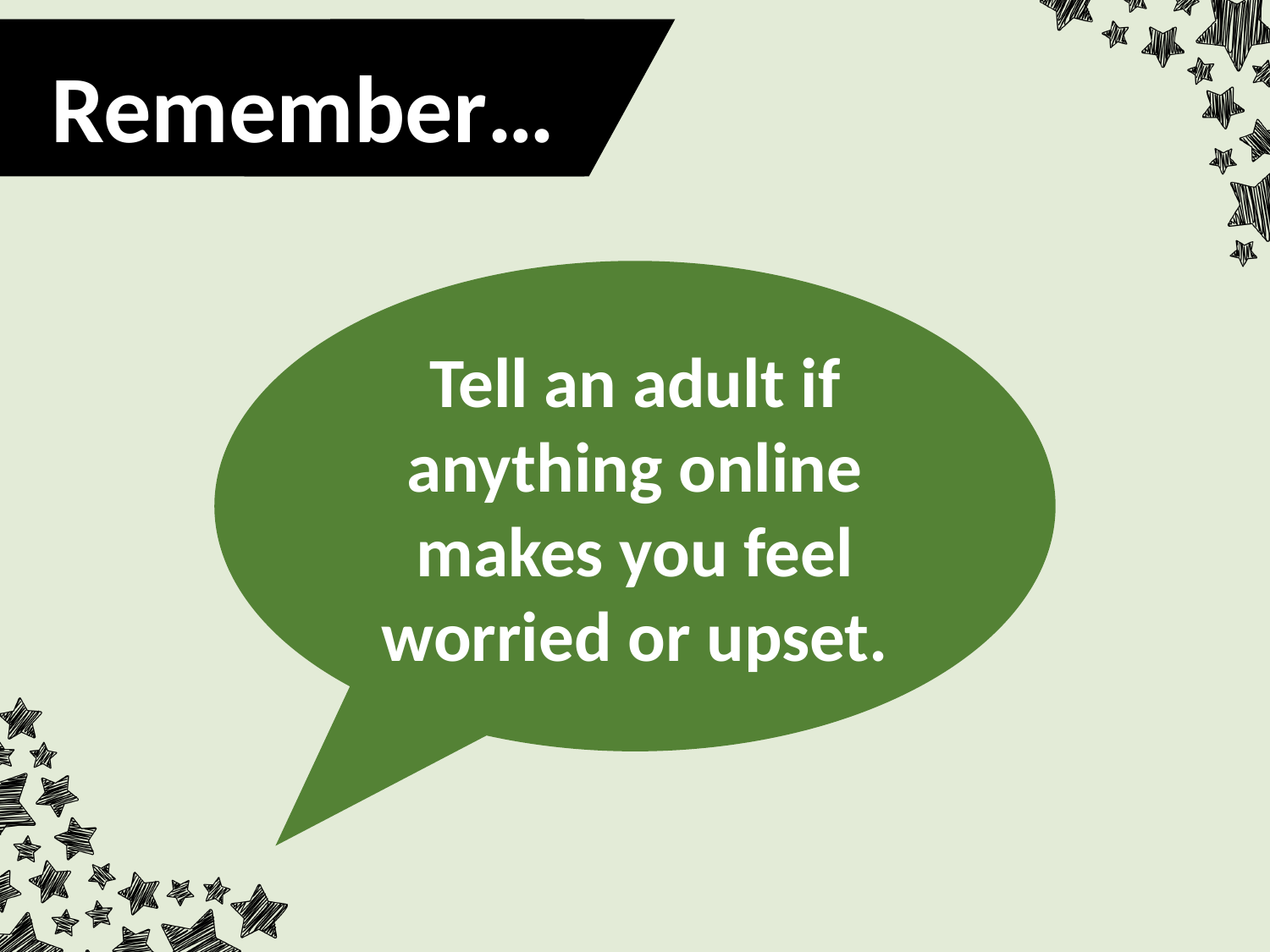

Remember…
Tell an adult if anything online makes you feel worried or upset.